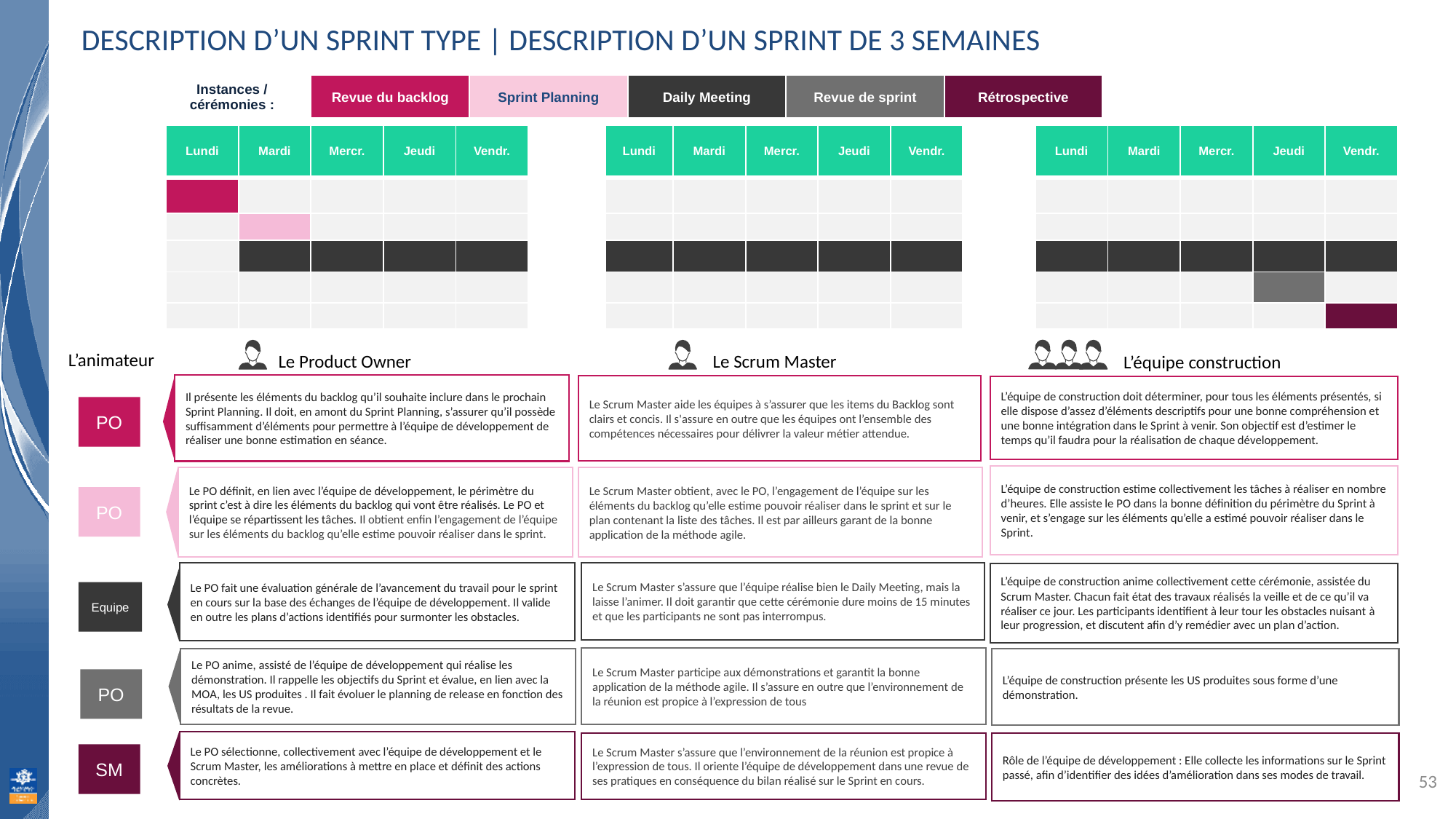

Description d’un Sprint type | Description d’un sprint de 3 semaines
| Instances / cérémonies : | Revue du backlog | Sprint Planning | Daily Meeting | Revue de sprint | Rétrospective |
| --- | --- | --- | --- | --- | --- |
| Lundi | Mardi | Mercr. | Jeudi | Vendr. |  | Lundi | Mardi | Mercr. | Jeudi | Vendr. |  | Lundi | Mardi | Mercr. | Jeudi | Vendr. |
| --- | --- | --- | --- | --- | --- | --- | --- | --- | --- | --- | --- | --- | --- | --- | --- | --- |
|  |  |  |  |  |  |  |  |  |  |  |  |  |  |  |  |  |
|  |  |  |  |  |  |  |  |  |  |  |  |  |  |  |  |  |
|  |  |  |  |  |  |  |  |  |  |  |  |  |  |  |  |  |
|  |  |  |  |  |  |  |  |  |  |  |  |  |  |  |  |  |
|  |  |  |  |  |  |  |  |  |  |  |  |  |  |  |  |  |

L’animateur
Le Product Owner
Le Scrum Master
L’équipe construction

Il présente les éléments du backlog qu’il souhaite inclure dans le prochain Sprint Planning. Il doit, en amont du Sprint Planning, s’assurer qu’il possède suffisamment d’éléments pour permettre à l’équipe de développement de réaliser une bonne estimation en séance.
Le Scrum Master aide les équipes à s’assurer que les items du Backlog sont clairs et concis. Il s'assure en outre que les équipes ont l’ensemble des compétences nécessaires pour délivrer la valeur métier attendue.
L’équipe de construction doit déterminer, pour tous les éléments présentés, si elle dispose d’assez d’éléments descriptifs pour une bonne compréhension et une bonne intégration dans le Sprint à venir. Son objectif est d’estimer le temps qu’il faudra pour la réalisation de chaque développement.
PO

L’équipe de construction estime collectivement les tâches à réaliser en nombre d’heures. Elle assiste le PO dans la bonne définition du périmètre du Sprint à venir, et s’engage sur les éléments qu’elle a estimé pouvoir réaliser dans le Sprint.
Le PO définit, en lien avec l’équipe de développement, le périmètre du sprint c’est à dire les éléments du backlog qui vont être réalisés. Le PO et l’équipe se répartissent les tâches. Il obtient enfin l’engagement de l’équipe sur les éléments du backlog qu’elle estime pouvoir réaliser dans le sprint.
Le Scrum Master obtient, avec le PO, l’engagement de l’équipe sur les éléments du backlog qu’elle estime pouvoir réaliser dans le sprint et sur le plan contenant la liste des tâches. Il est par ailleurs garant de la bonne application de la méthode agile.
PO

Le PO fait une évaluation générale de l’avancement du travail pour le sprint en cours sur la base des échanges de l’équipe de développement. Il valide en outre les plans d’actions identifiés pour surmonter les obstacles.
Le Scrum Master s’assure que l’équipe réalise bien le Daily Meeting, mais la laisse l’animer. Il doit garantir que cette cérémonie dure moins de 15 minutes et que les participants ne sont pas interrompus.
L’équipe de construction anime collectivement cette cérémonie, assistée du Scrum Master. Chacun fait état des travaux réalisés la veille et de ce qu’il va réaliser ce jour. Les participants identifient à leur tour les obstacles nuisant à leur progression, et discutent afin d’y remédier avec un plan d’action.
Equipe

Le Scrum Master participe aux démonstrations et garantit la bonne application de la méthode agile. Il s’assure en outre que l’environnement de la réunion est propice à l’expression de tous
L’équipe de construction présente les US produites sous forme d’une démonstration.
Le PO anime, assisté de l’équipe de développement qui réalise les démonstration. Il rappelle les objectifs du Sprint et évalue, en lien avec la MOA, les US produites . Il fait évoluer le planning de release en fonction des résultats de la revue.
PO

Le PO sélectionne, collectivement avec l’équipe de développement et le Scrum Master, les améliorations à mettre en place et définit des actions concrètes.
Rôle de l’équipe de développement : Elle collecte les informations sur le Sprint passé, afin d’identifier des idées d’amélioration dans ses modes de travail.
Le Scrum Master s’assure que l’environnement de la réunion est propice à l’expression de tous. Il oriente l’équipe de développement dans une revue de ses pratiques en conséquence du bilan réalisé sur le Sprint en cours.
SM
53